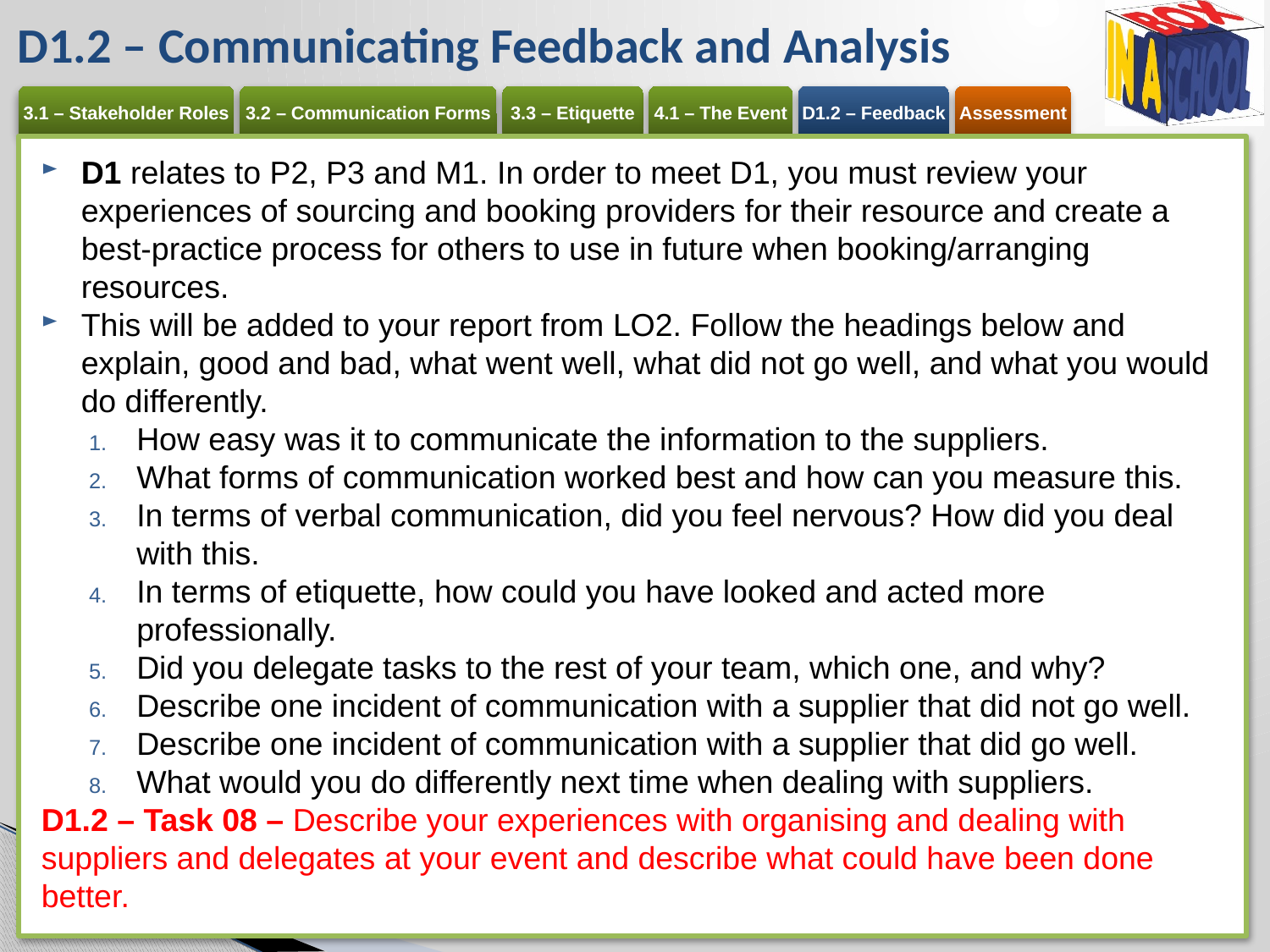

# D1.2 – Communicating Feedback and Analysis
D1 relates to P2, P3 and M1. In order to meet D1, you must review your experiences of sourcing and booking providers for their resource and create a best-practice process for others to use in future when booking/arranging resources.
This will be added to your report from LO2. Follow the headings below and explain, good and bad, what went well, what did not go well, and what you would do differently.
How easy was it to communicate the information to the suppliers.
What forms of communication worked best and how can you measure this.
In terms of verbal communication, did you feel nervous? How did you deal with this.
In terms of etiquette, how could you have looked and acted more professionally.
Did you delegate tasks to the rest of your team, which one, and why?
Describe one incident of communication with a supplier that did not go well.
Describe one incident of communication with a supplier that did go well.
What would you do differently next time when dealing with suppliers.
D1.2 – Task 08 – Describe your experiences with organising and dealing with suppliers and delegates at your event and describe what could have been done better.